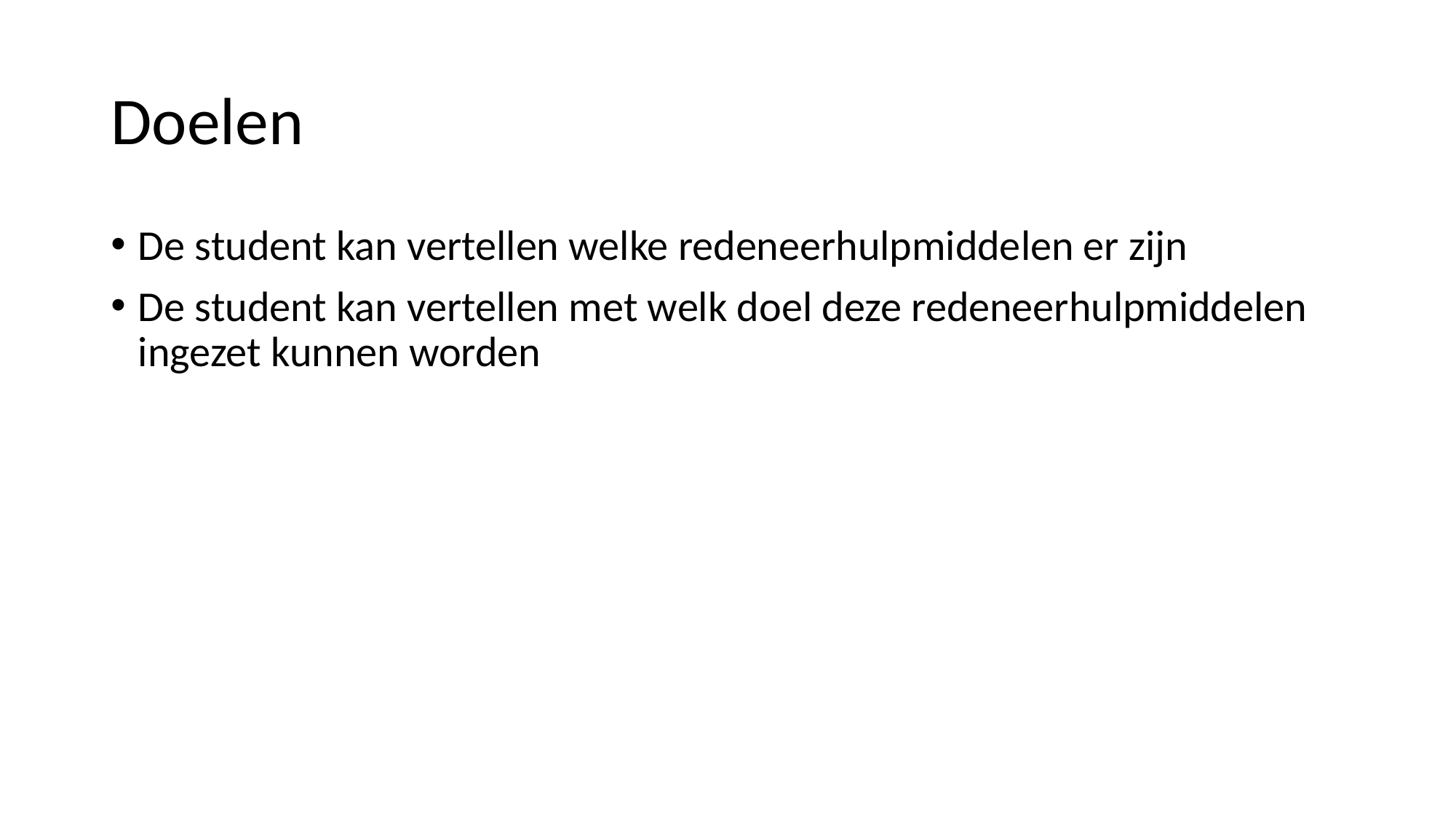

# Doelen
De student kan vertellen welke redeneerhulpmiddelen er zijn
De student kan vertellen met welk doel deze redeneerhulpmiddelen ingezet kunnen worden